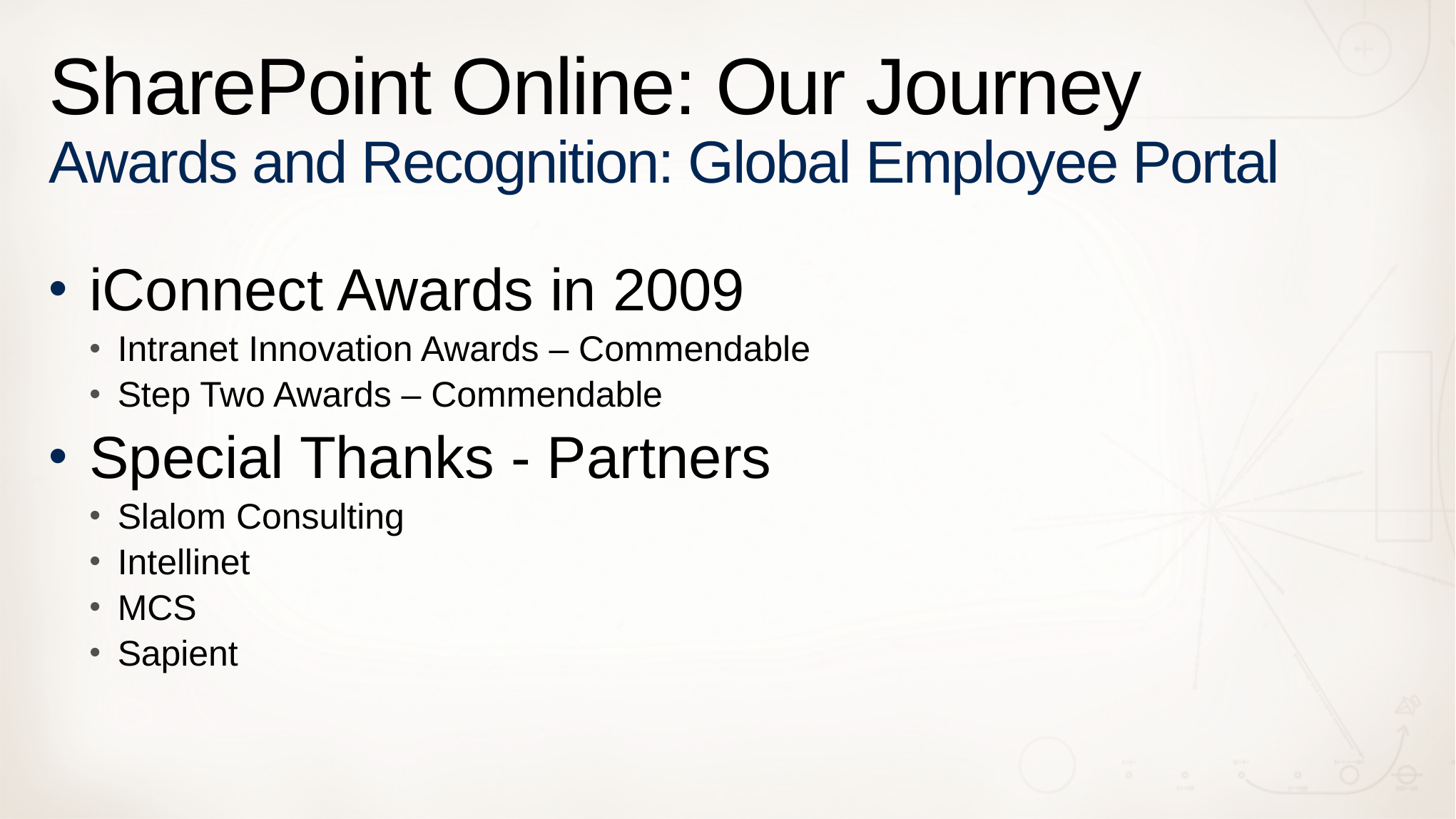

# SharePoint Online: Our Journey Awards and Recognition: Global Employee Portal
iConnect Awards in 2009
Intranet Innovation Awards – Commendable
Step Two Awards – Commendable
Special Thanks - Partners
Slalom Consulting
Intellinet
MCS
Sapient